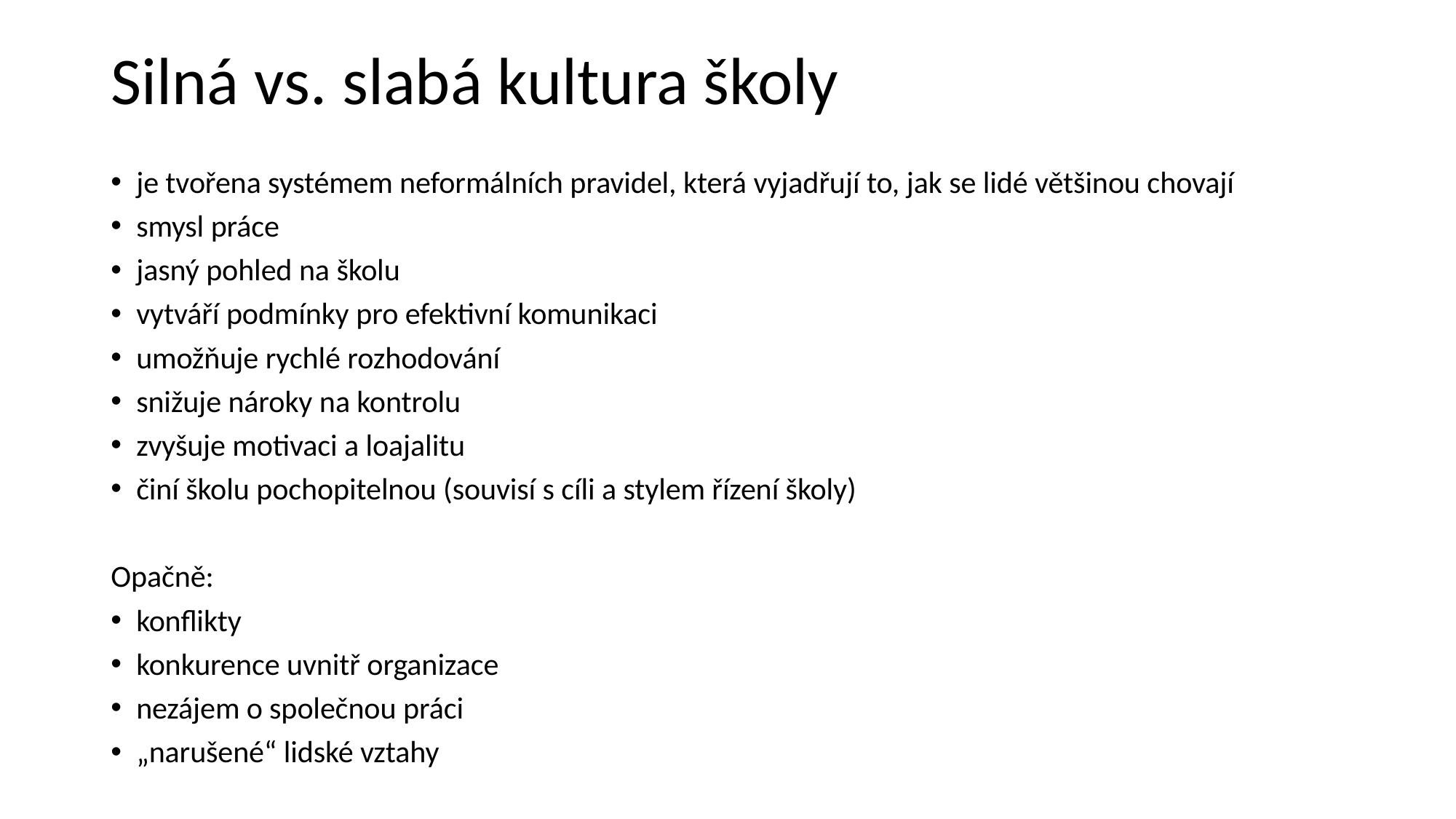

# Silná vs. slabá kultura školy
je tvořena systémem neformálních pravidel, která vyjadřují to, jak se lidé většinou chovají
smysl práce
jasný pohled na školu
vytváří podmínky pro efektivní komunikaci
umožňuje rychlé rozhodování
snižuje nároky na kontrolu
zvyšuje motivaci a loajalitu
činí školu pochopitelnou (souvisí s cíli a stylem řízení školy)

Opačně:
konflikty
konkurence uvnitř organizace
nezájem o společnou práci
„narušené“ lidské vztahy